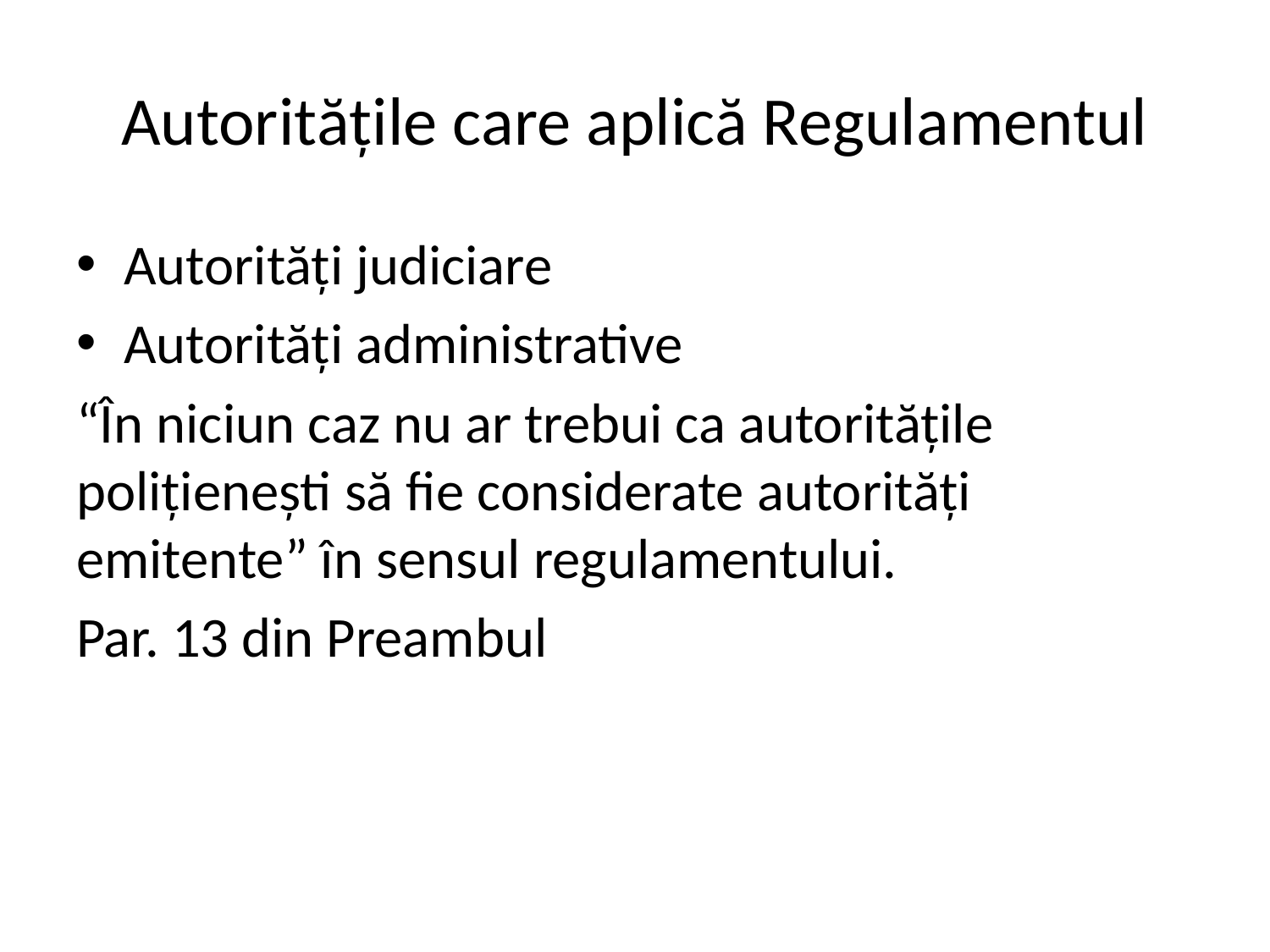

# Autoritățile care aplică Regulamentul
Autorități judiciare
Autorități administrative
“În niciun caz nu ar trebui ca autoritățile polițienești să fie considerate autorități emitente” în sensul regulamentului.
Par. 13 din Preambul